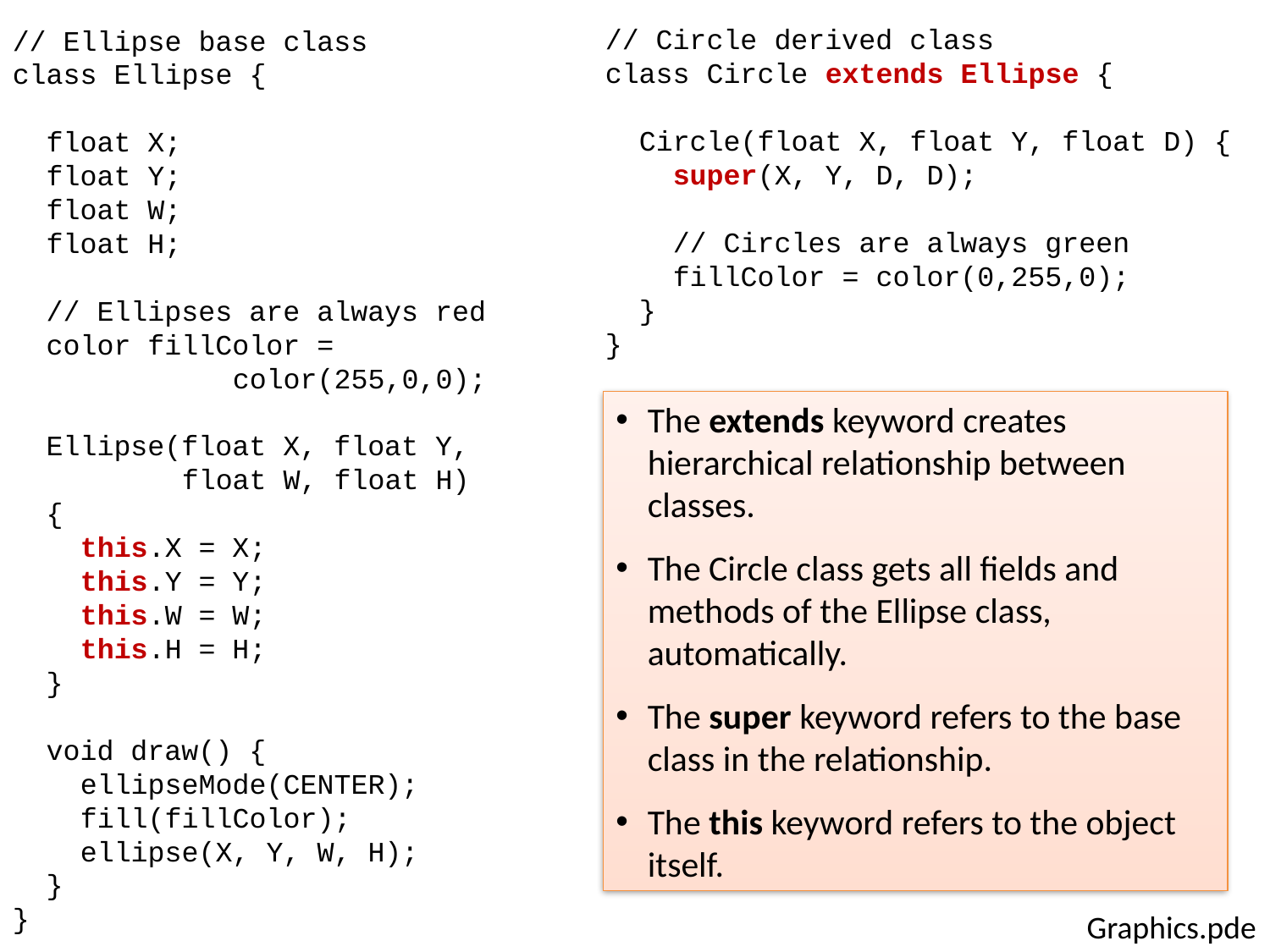

// Circle derived class
class Circle extends Ellipse {

  Circle(float X, float Y, float D) {
    super(X, Y, D, D);

    // Circles are always green
    fillColor = color(0,255,0);
  }
}
// Ellipse base class
class Ellipse {

  float X;
  float Y;
  float W;
  float H;

  // Ellipses are always red
  color fillColor =
             color(255,0,0);

  Ellipse(float X, float Y,
          float W, float H)
  {
    this.X = X;
    this.Y = Y;
    this.W = W;
    this.H = H;
  }

  void draw() {
    ellipseMode(CENTER);
    fill(fillColor);
    ellipse(X, Y, W, H);
  }
}
The extends keyword creates hierarchical relationship between classes.
The Circle class gets all fields and methods of the Ellipse class, automatically.
The super keyword refers to the base class in the relationship.
The this keyword refers to the object itself.
Graphics.pde